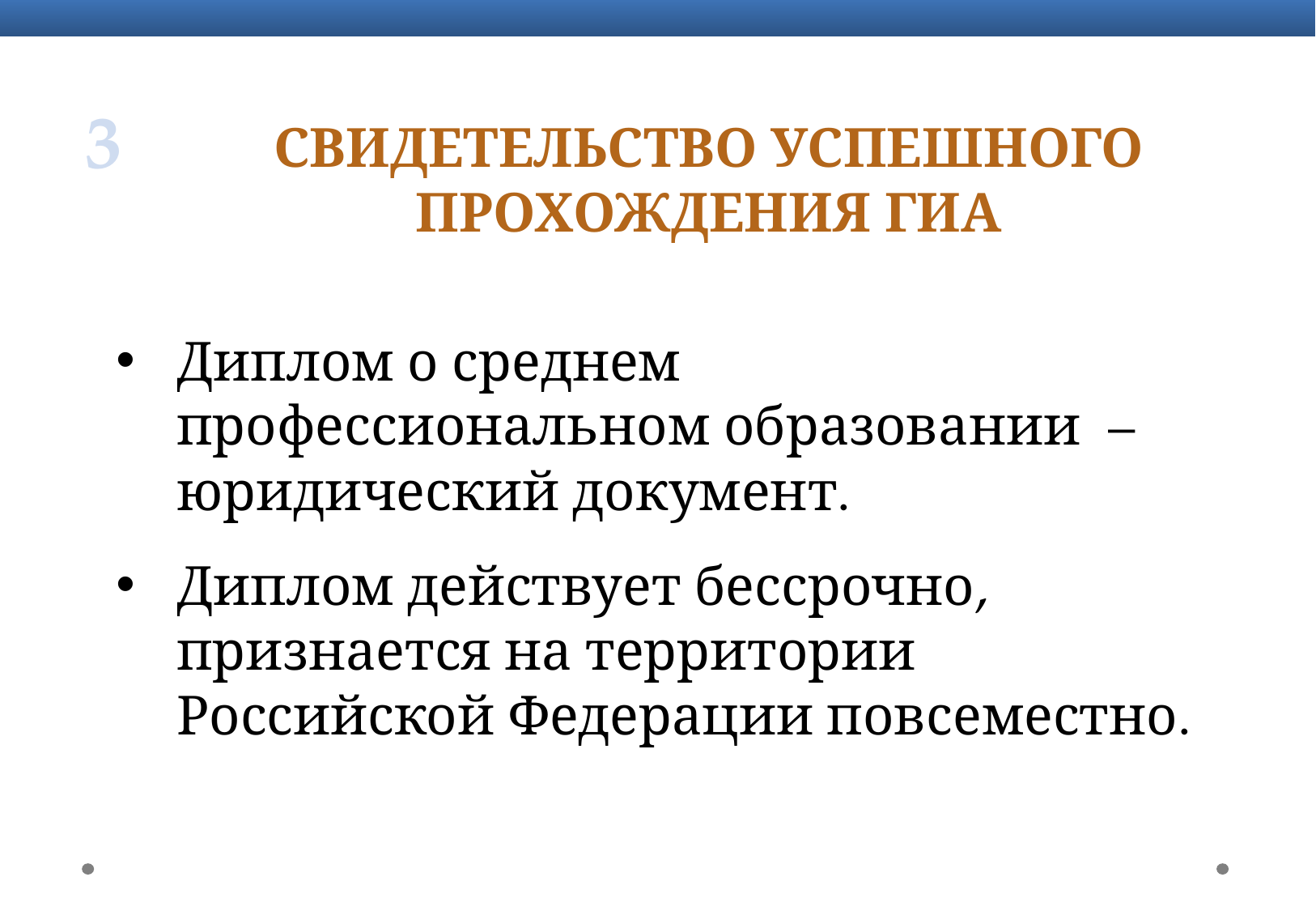

3
Свидетельство успешного прохождения ГИА

Диплом о среднем профессиональном образовании  – юридический документ.
Диплом действует бессрочно, признается на территории Российской Федерации повсеместно.